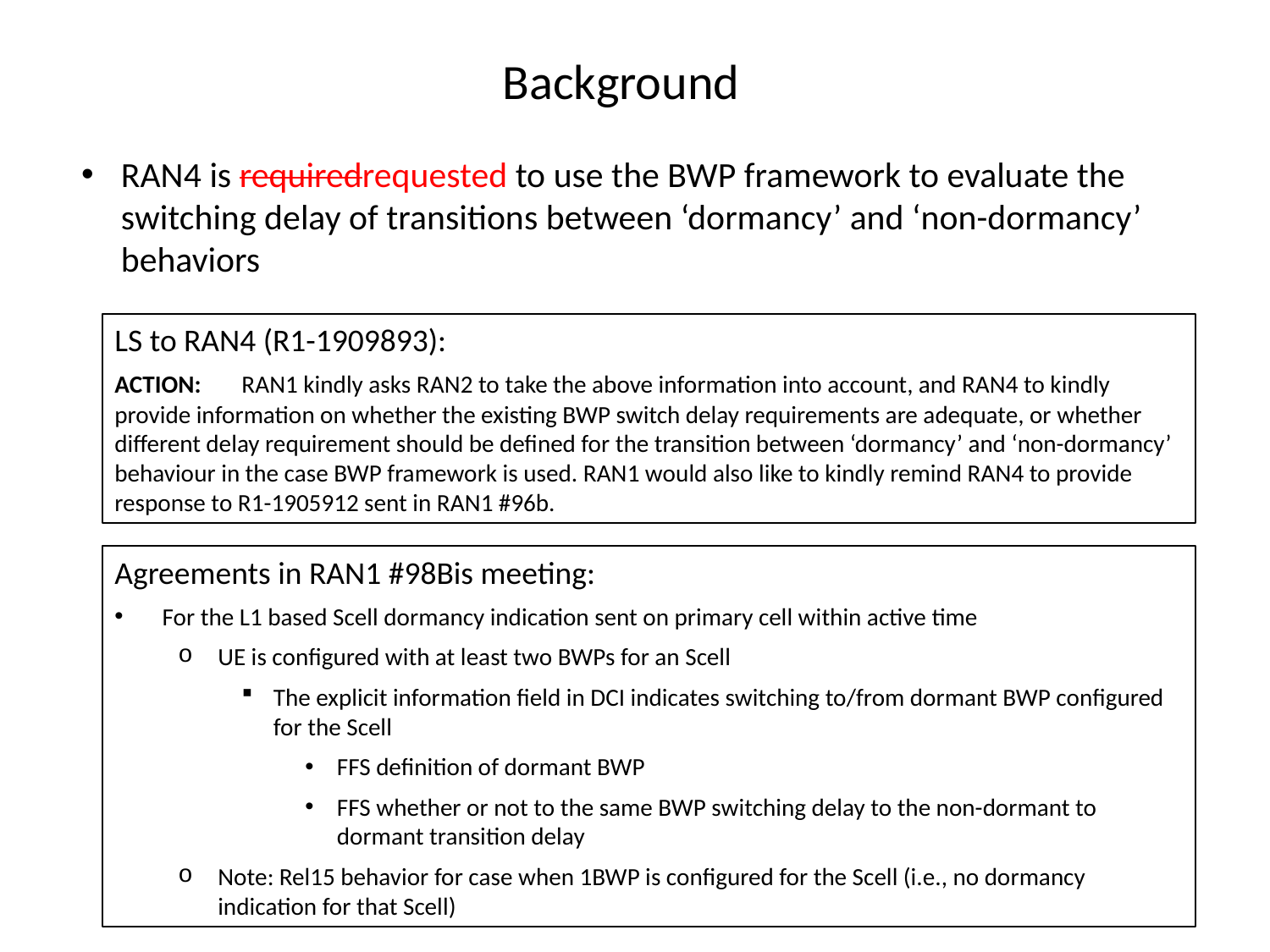

# Background
RAN4 is requiredrequested to use the BWP framework to evaluate the switching delay of transitions between ‘dormancy’ and ‘non-dormancy’ behaviors
LS to RAN4 (R1-1909893):
ACTION: 	RAN1 kindly asks RAN2 to take the above information into account, and RAN4 to kindly provide information on whether the existing BWP switch delay requirements are adequate, or whether different delay requirement should be defined for the transition between ‘dormancy’ and ‘non-dormancy’ behaviour in the case BWP framework is used. RAN1 would also like to kindly remind RAN4 to provide response to R1-1905912 sent in RAN1 #96b.
Agreements in RAN1 #98Bis meeting:
For the L1 based Scell dormancy indication sent on primary cell within active time
UE is configured with at least two BWPs for an Scell
The explicit information field in DCI indicates switching to/from dormant BWP configured for the Scell
FFS definition of dormant BWP
FFS whether or not to the same BWP switching delay to the non-dormant to dormant transition delay
Note: Rel15 behavior for case when 1BWP is configured for the Scell (i.e., no dormancy indication for that Scell)